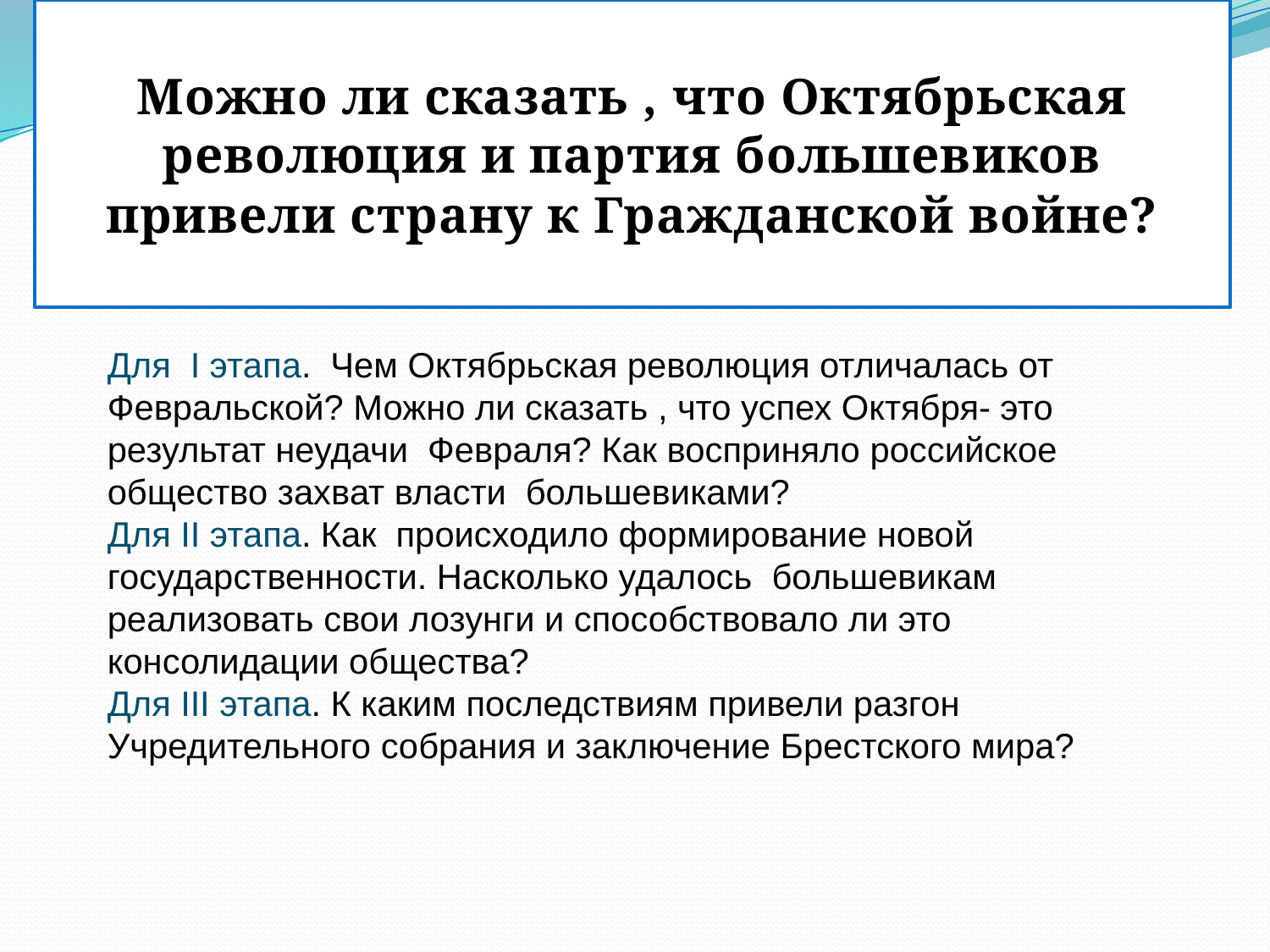

Можно ли сказать , что Октябрьская революция и партия большевиков привели страну к Гражданской войне?
Для  I этапа.  Чем Октябрьская революция отличалась от  Февральской? Можно ли сказать , что успех Октября- это результат неудачи  Февраля? Как восприняло российское общество захват власти  большевиками?
Для II этапа. Как  происходило формирование новой государственности. Насколько удалось  большевикам реализовать свои лозунги и способствовало ли это  консолидации общества?
Для III этапа. К каким последствиям привели разгон Учредительного собрания и заключение Брестского мира?